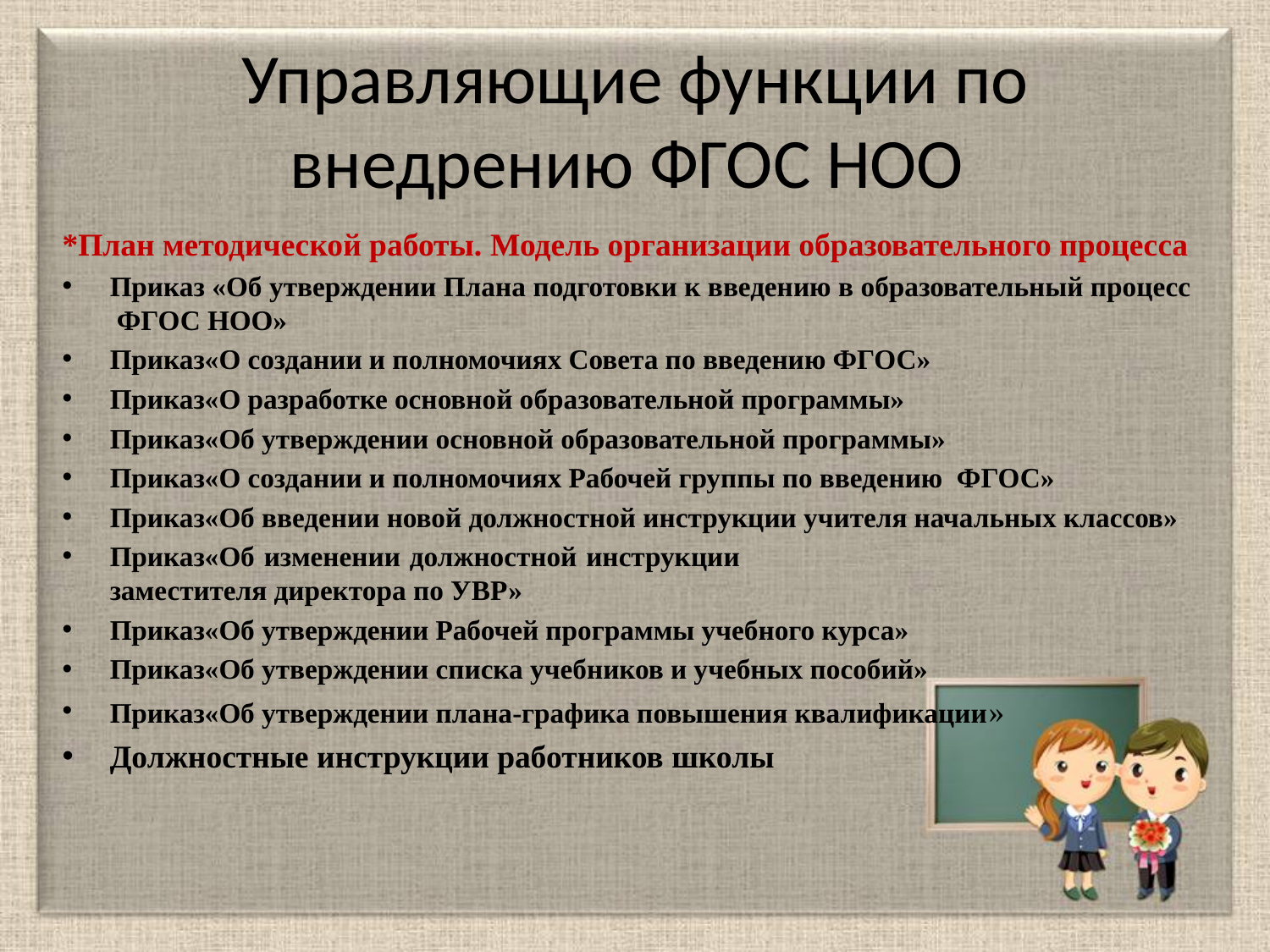

# Управляющие функции по внедрению ФГОС НОО
*План методической работы. Модель организации образовательного процесса
Приказ «Об утверждении Плана подготовки к введению в образовательный процесс   ФГОС НОО»
Приказ«О создании и полномочиях Совета по введению ФГОС»
Приказ«О разработке основной образовательной программы»
Приказ«Об утверждении основной образовательной программы»
Приказ«О создании и полномочиях Рабочей группы по введению  ФГОС»
Приказ«Об введении новой должностной инструкции учителя начальных классов»
Приказ«Об изменении должностной инструкции                                                   заместителя директора по УВР»
Приказ«Об утверждении Рабочей программы учебного курса»
Приказ«Об утверждении списка учебников и учебных пособий»
Приказ«Об утверждении плана-графика повышения квалификации»
Должностные инструкции работников школы